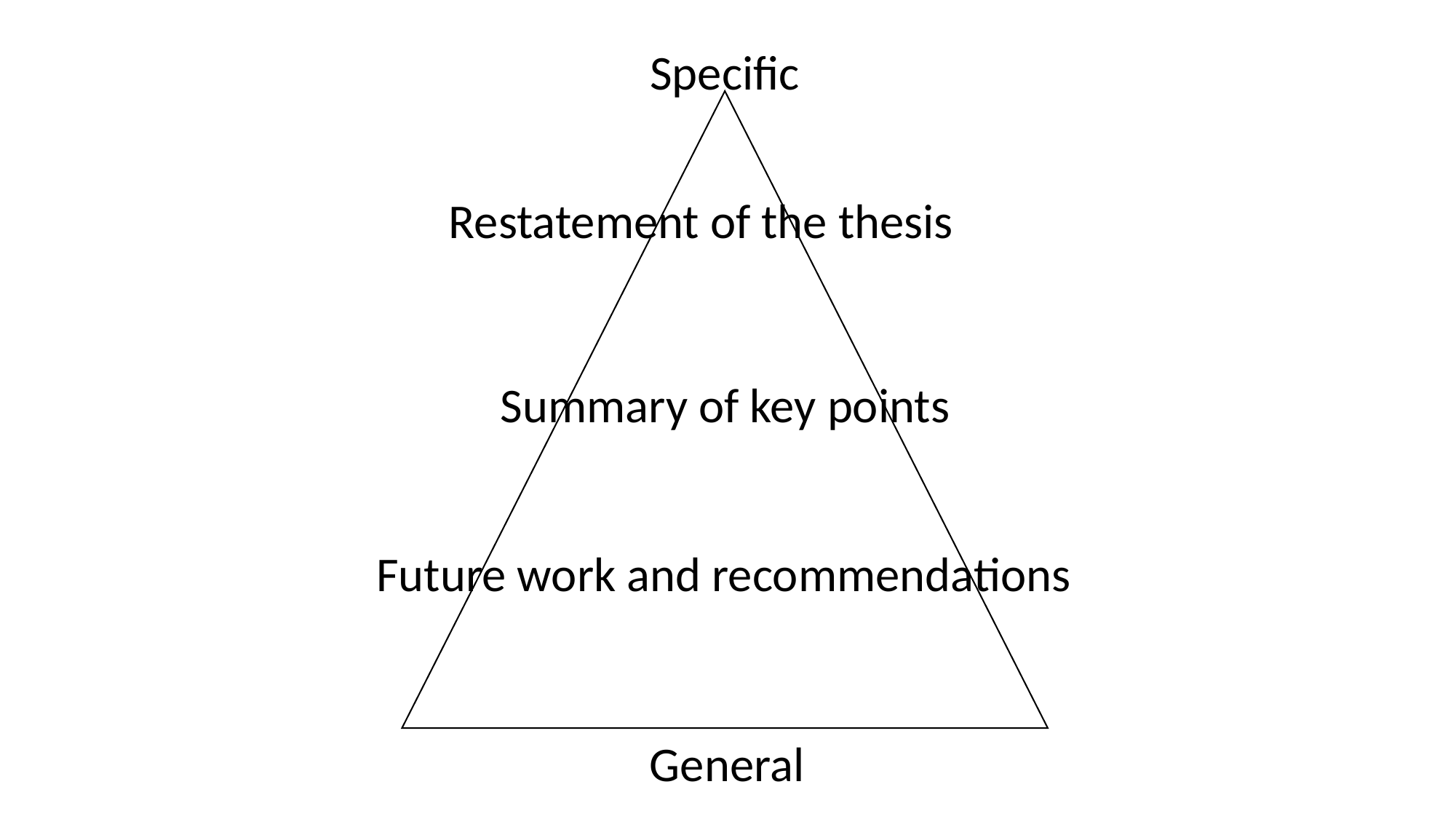

Specific

Restatement of the thesis
Summary of key points
Future work and recommendations
General